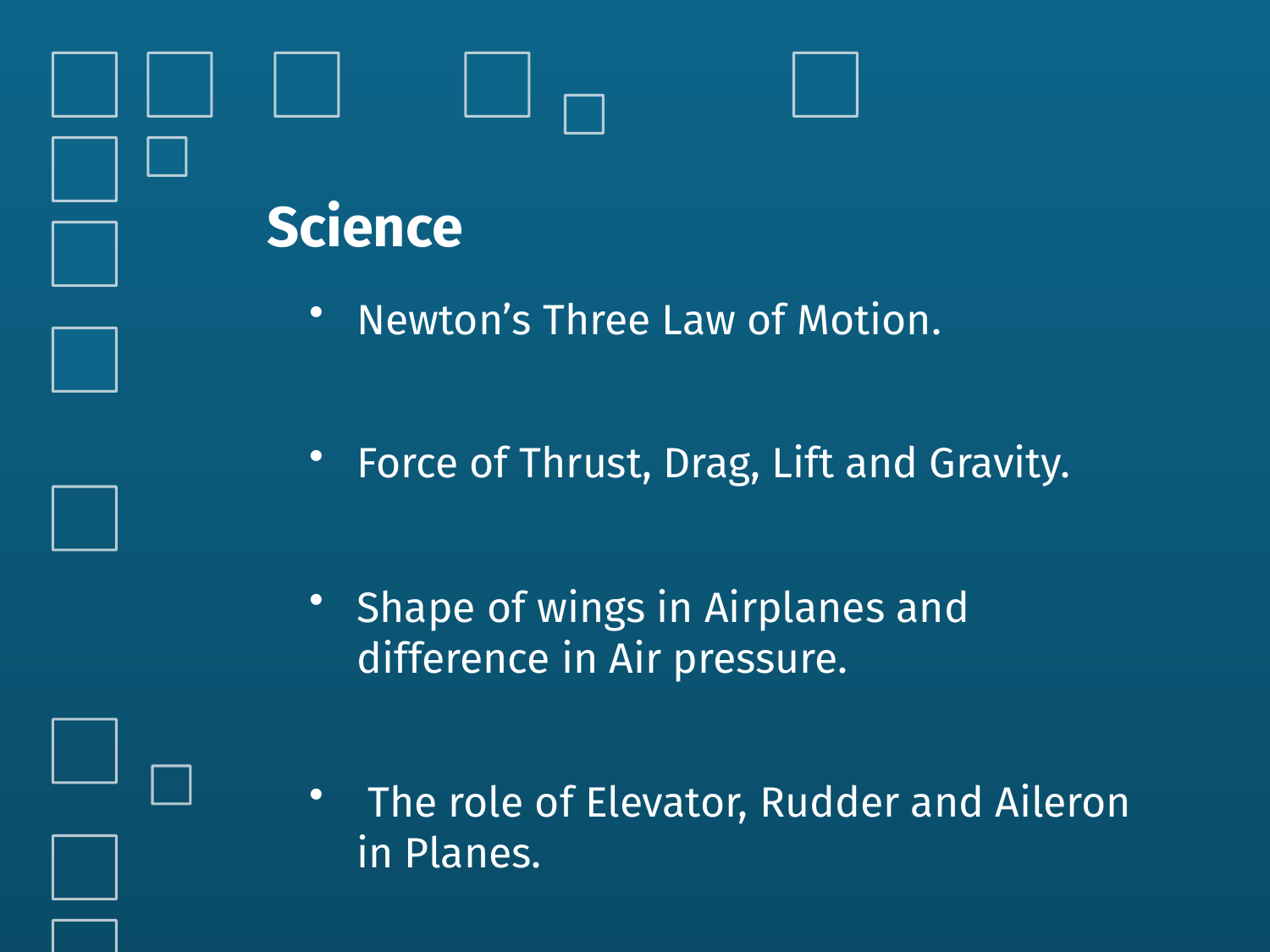

# Science
Newton’s Three Law of Motion.

Force of Thrust, Drag, Lift and Gravity.

Shape of wings in Airplanes and  difference in Air pressure.

 The role of Elevator, Rudder and Aileron in Planes.